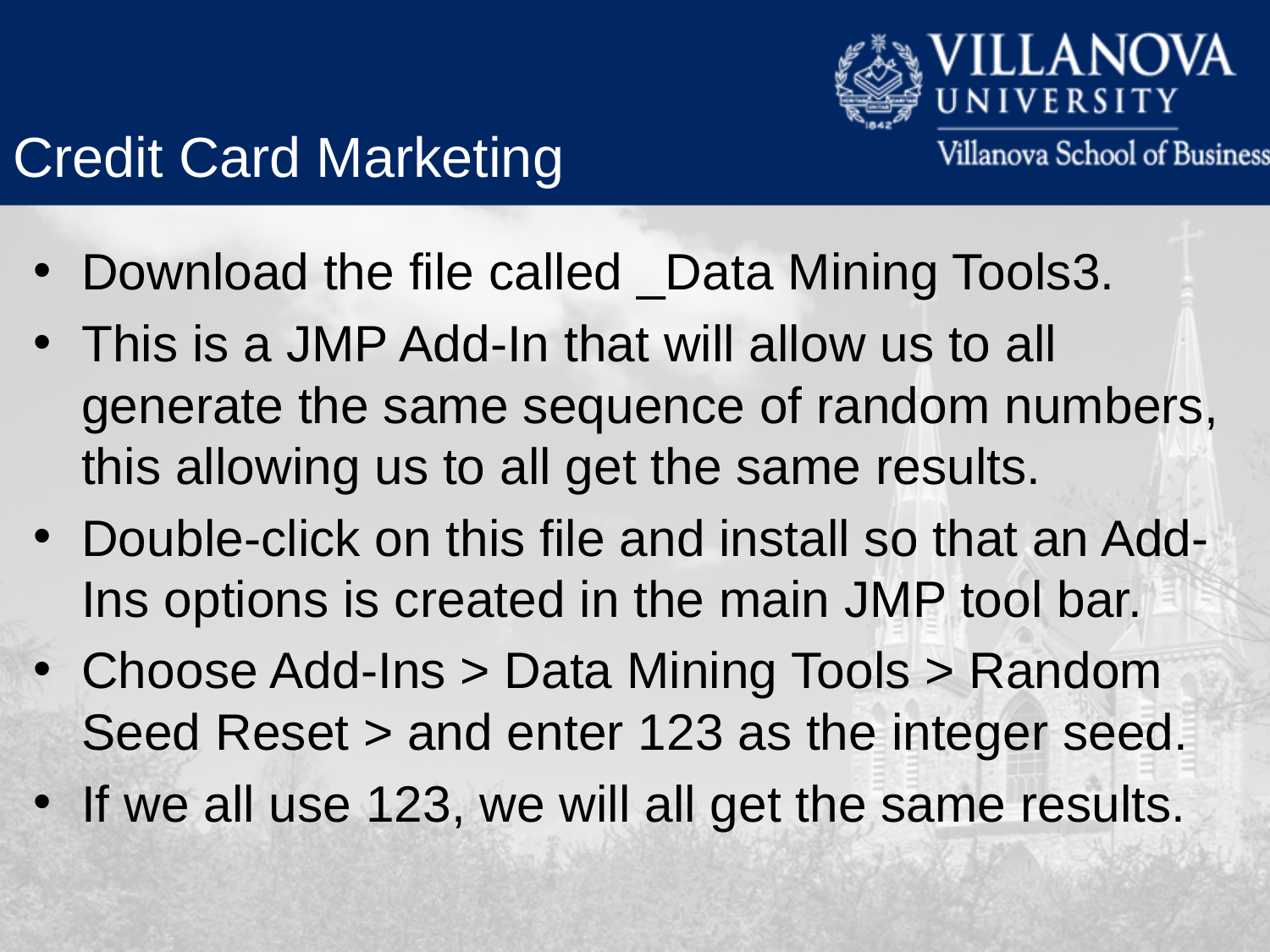

Credit Card Marketing
Download the file called _Data Mining Tools3.
This is a JMP Add-In that will allow us to all generate the same sequence of random numbers, this allowing us to all get the same results.
Double-click on this file and install so that an Add-Ins options is created in the main JMP tool bar.
Choose Add-Ins > Data Mining Tools > Random Seed Reset > and enter 123 as the integer seed.
If we all use 123, we will all get the same results.